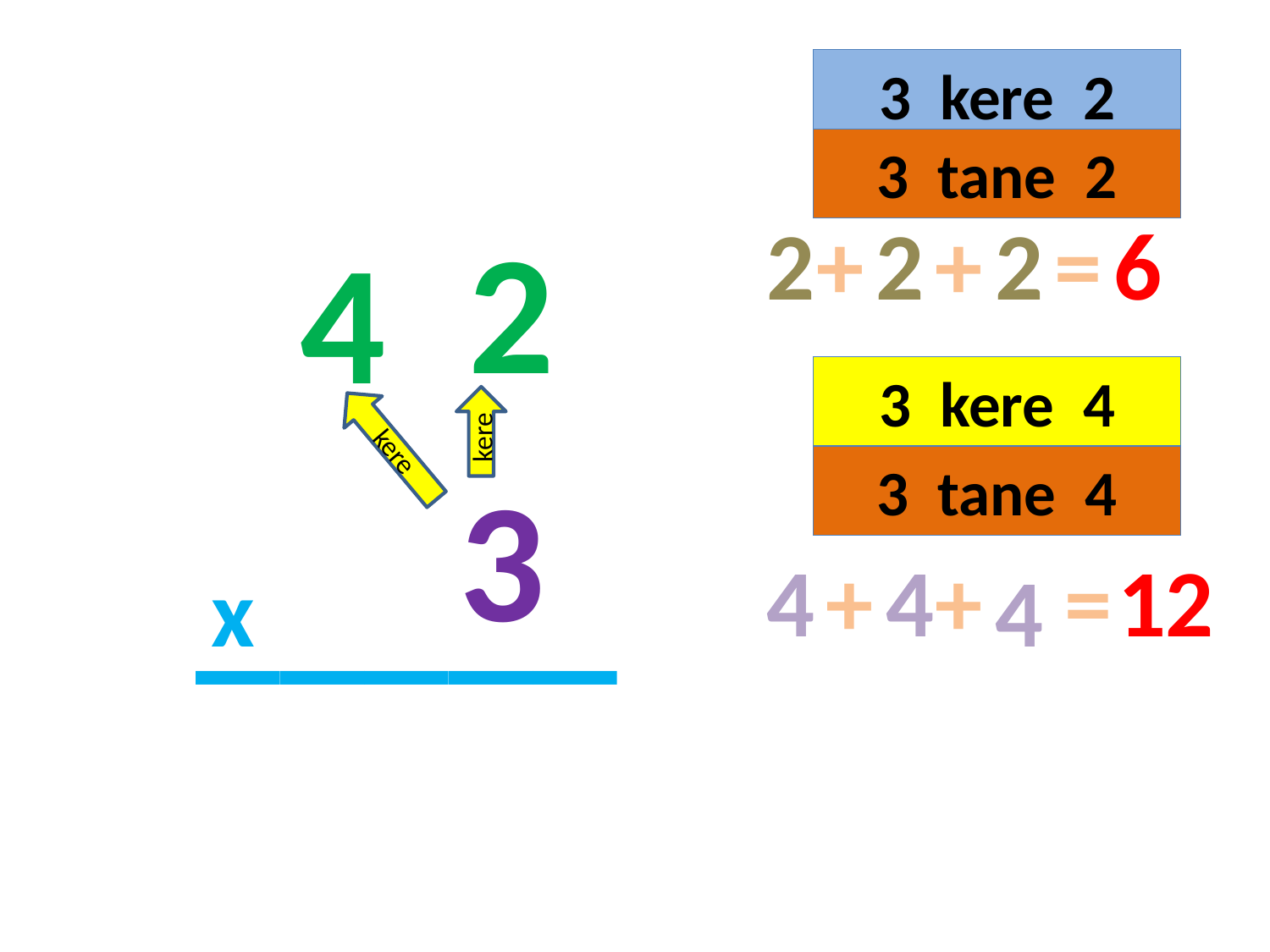

3  kere  2
3  tane  2
2
2
+
2
+
2
=
6
4
#

3  kere  4
kere
kere

3
3  tane  4
_____
4
+
4
+
=
12
x
4